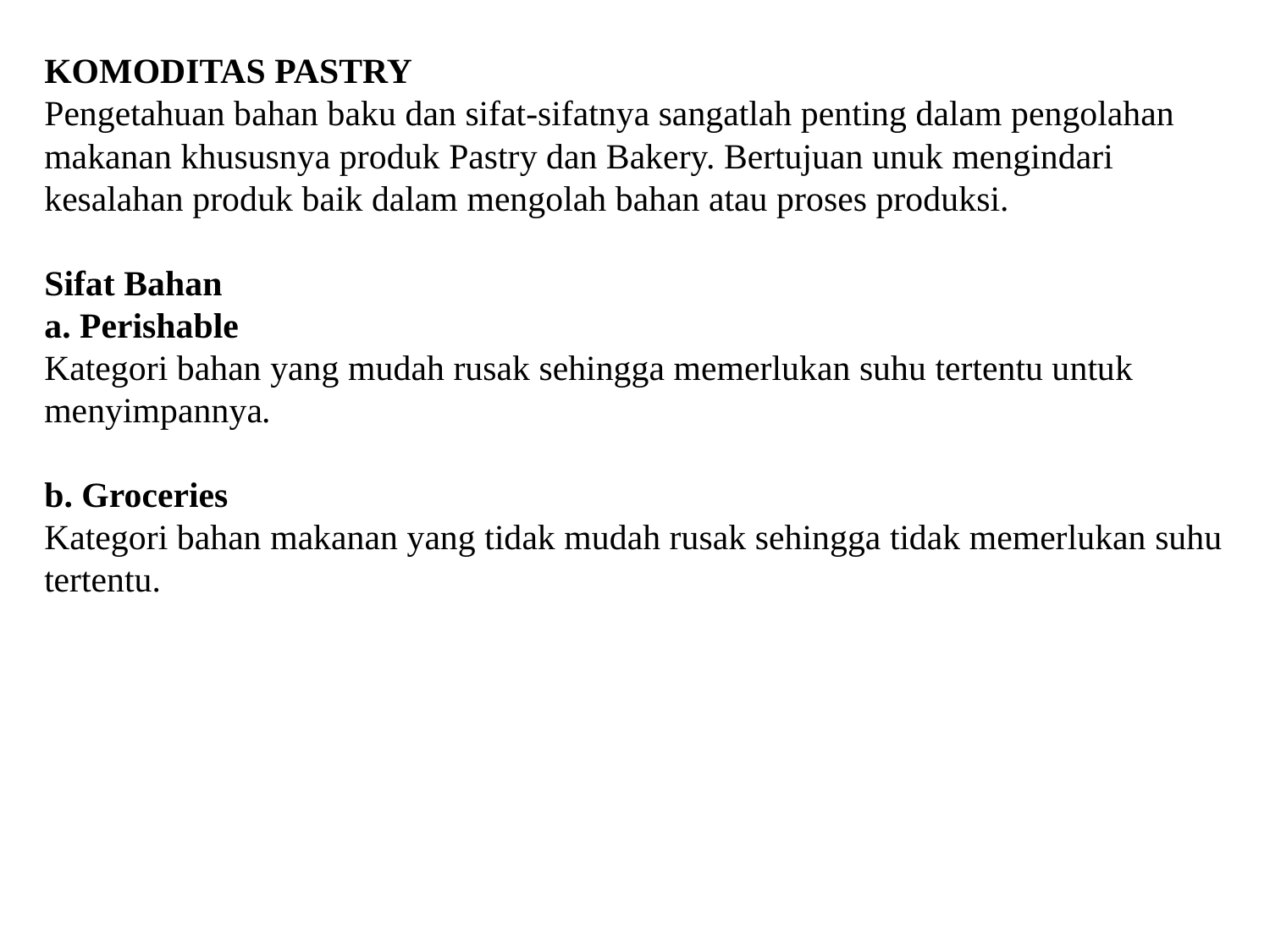

KOMODITAS PASTRY
Pengetahuan bahan baku dan sifat-sifatnya sangatlah penting dalam pengolahan makanan khususnya produk Pastry dan Bakery. Bertujuan unuk mengindari kesalahan produk baik dalam mengolah bahan atau proses produksi.

Sifat Bahan
a. Perishable
Kategori bahan yang mudah rusak sehingga memerlukan suhu tertentu untuk menyimpannya.

b. Groceries
Kategori bahan makanan yang tidak mudah rusak sehingga tidak memerlukan suhu tertentu.